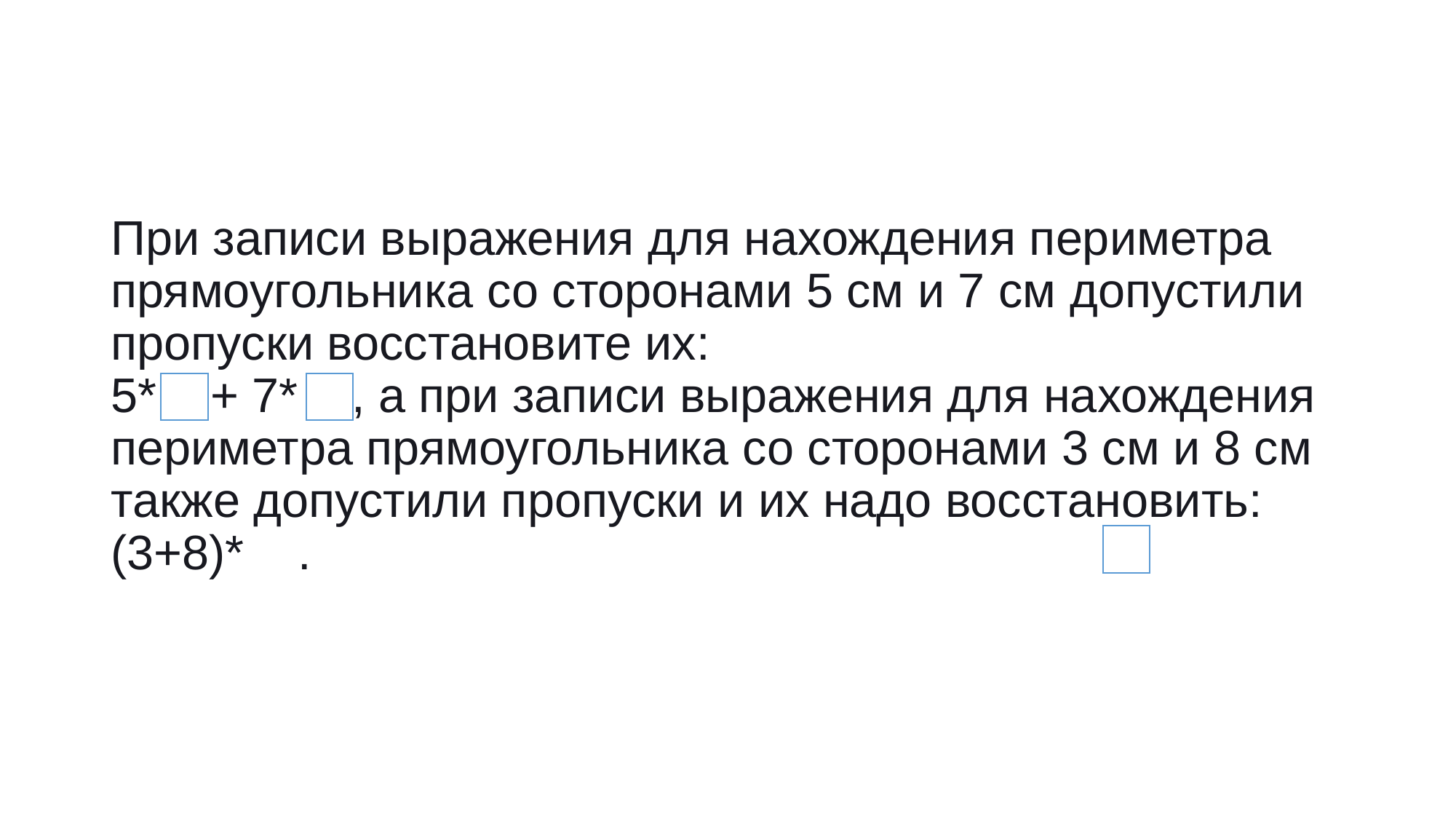

# При записи выражения для нахождения периметра прямоугольника со сторонами 5 см и 7 см допустили пропуски восстановите их: 5*    + 7*    , а при записи выражения для нахождения периметра прямоугольника со сторонами 3 см и 8 см также допустили пропуски и их надо восстановить: (3+8)*    .